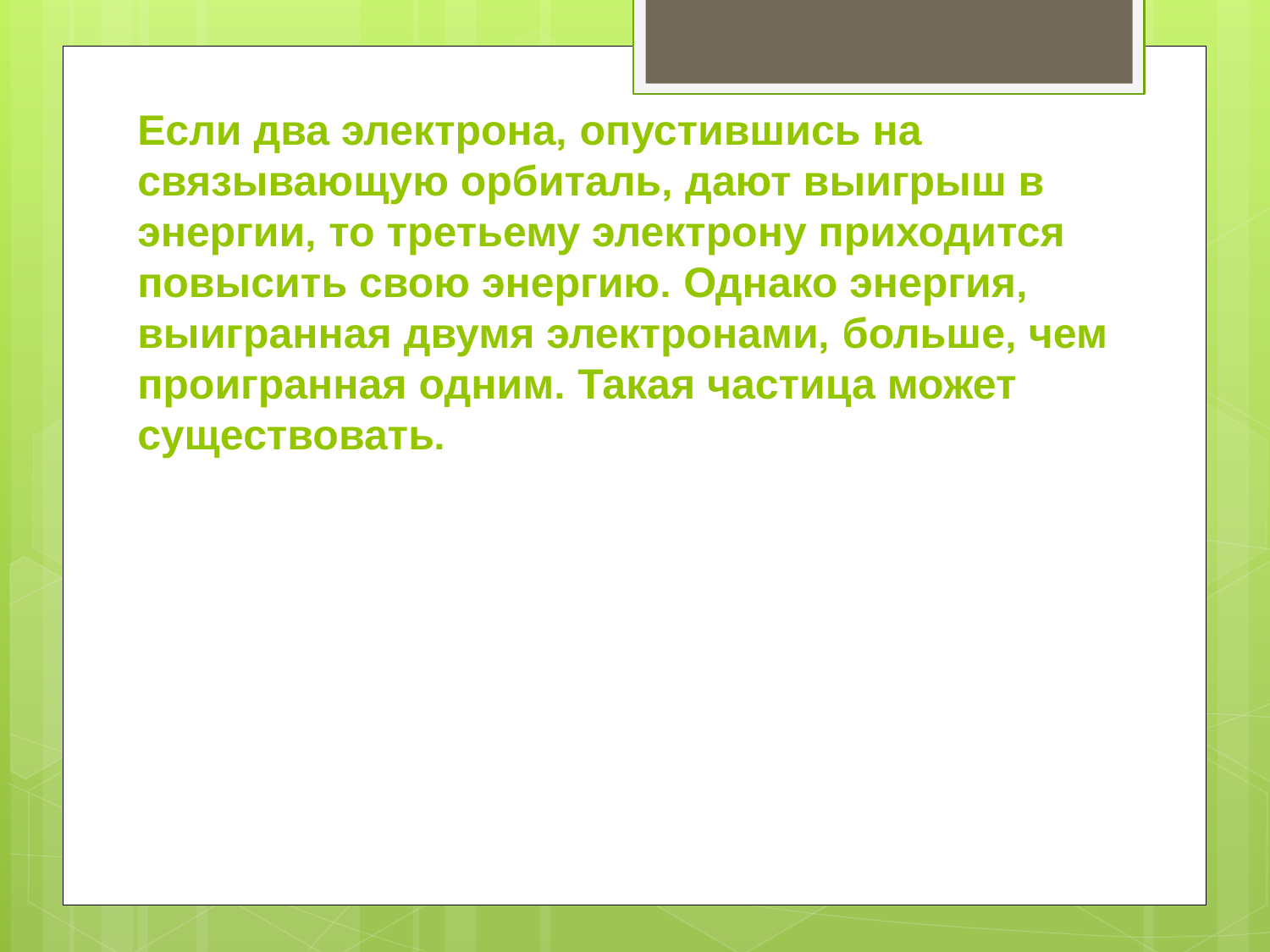

Если два электрона, опустившись на связывающую орбиталь, дают выигрыш в энергии, то третьему электрону приходится повысить свою энергию. Однако энергия, выигранная двумя электронами, больше, чем проигранная одним. Такая частица может существовать.